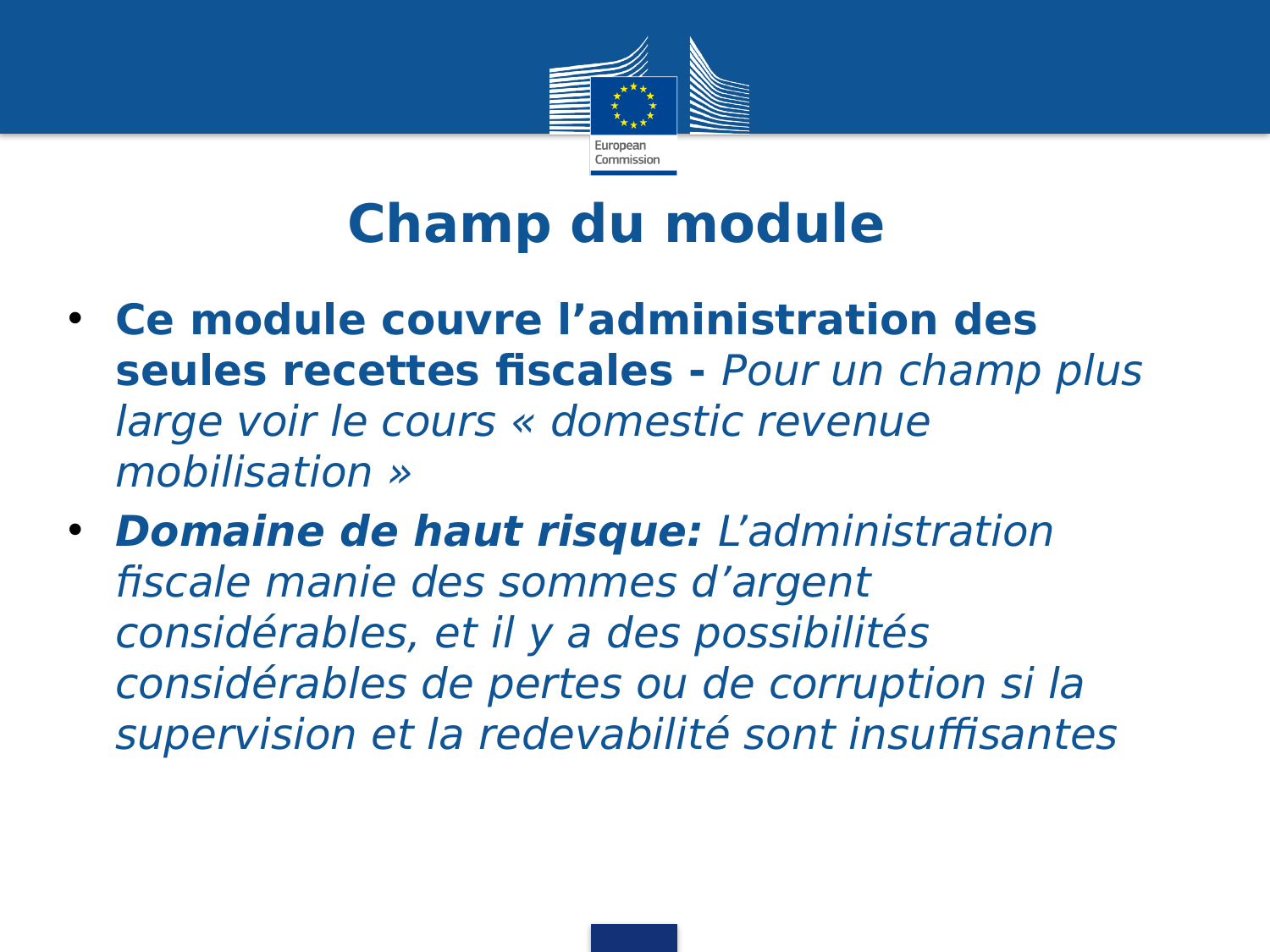

# Champ du module
Ce module couvre l’administration des seules recettes fiscales - Pour un champ plus large voir le cours « domestic revenue mobilisation »
Domaine de haut risque: L’administration fiscale manie des sommes d’argent considérables, et il y a des possibilités considérables de pertes ou de corruption si la supervision et la redevabilité sont insuffisantes